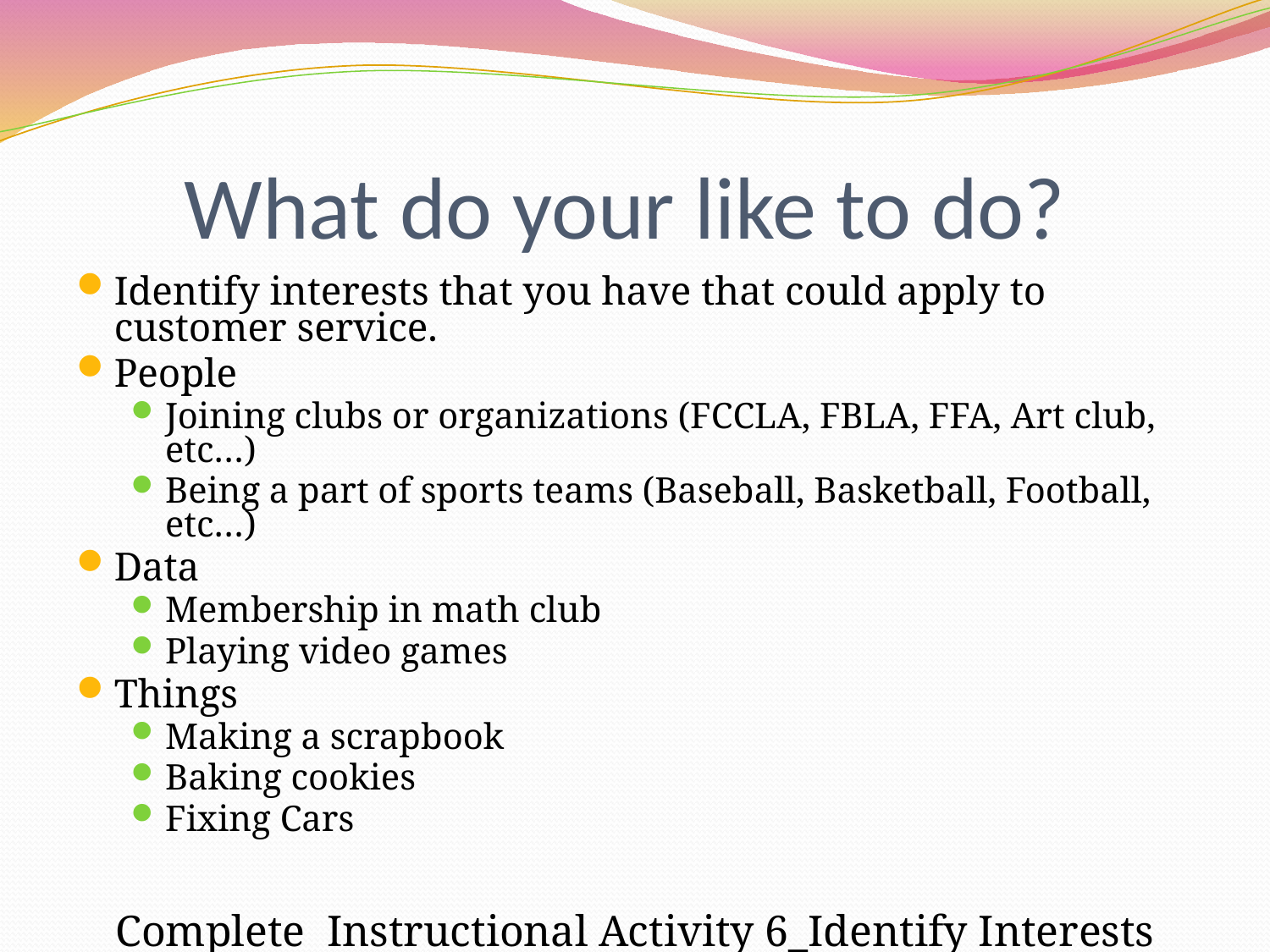

# What do your like to do?
Identify interests that you have that could apply to customer service.
People
Joining clubs or organizations (FCCLA, FBLA, FFA, Art club, etc…)
Being a part of sports teams (Baseball, Basketball, Football, etc…)
Data
Membership in math club
Playing video games
Things
Making a scrapbook
Baking cookies
Fixing Cars

Complete  Instructional Activity 6_Identify Interests